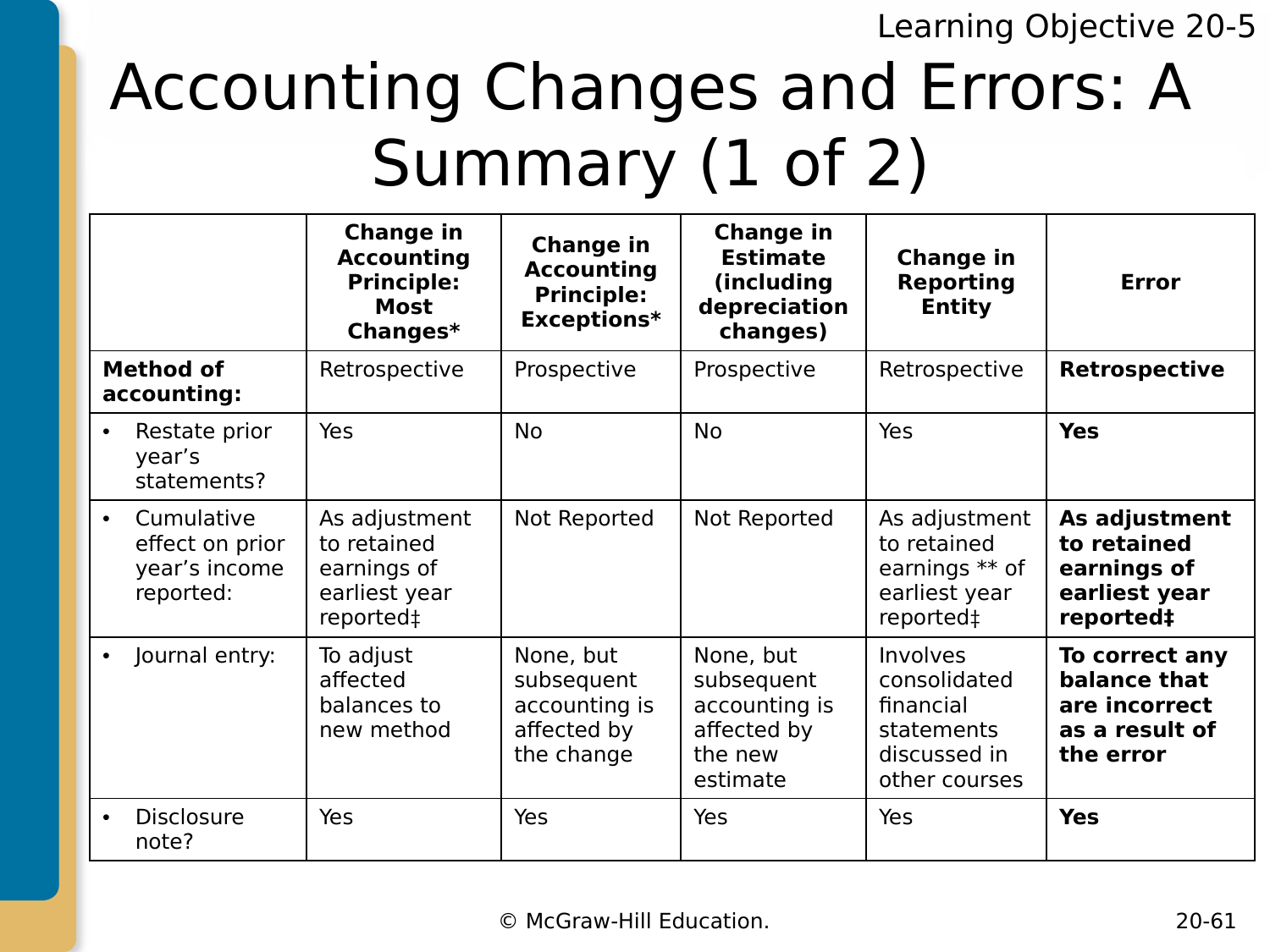

Learning Objective 20-5
# Accounting Changes and Errors: A Summary (1 of 2)
|  | Change in Accounting Principle: Most Changes\* | Change in Accounting Principle: Exceptions\* | Change in Estimate (including depreciation changes) | Change in Reporting Entity | Error |
| --- | --- | --- | --- | --- | --- |
| Method of accounting: | Retrospective | Prospective | Prospective | Retrospective | Retrospective |
| Restate prior year’s statements? | Yes | No | No | Yes | Yes |
| Cumulative effect on prior year’s income reported: | As adjustment to retained earnings of earliest year reported‡ | Not Reported | Not Reported | As adjustment to retained earnings \*\* of earliest year reported‡ | As adjustment to retained earnings of earliest year reported‡ |
| Journal entry: | To adjust affected balances to new method | None, but subsequent accounting is affected by the change | None, but subsequent accounting is affected by the new estimate | Involves consolidated financial statements discussed in other courses | To correct any balance that are incorrect as a result of the error |
| Disclosure note? | Yes | Yes | Yes | Yes | Yes |